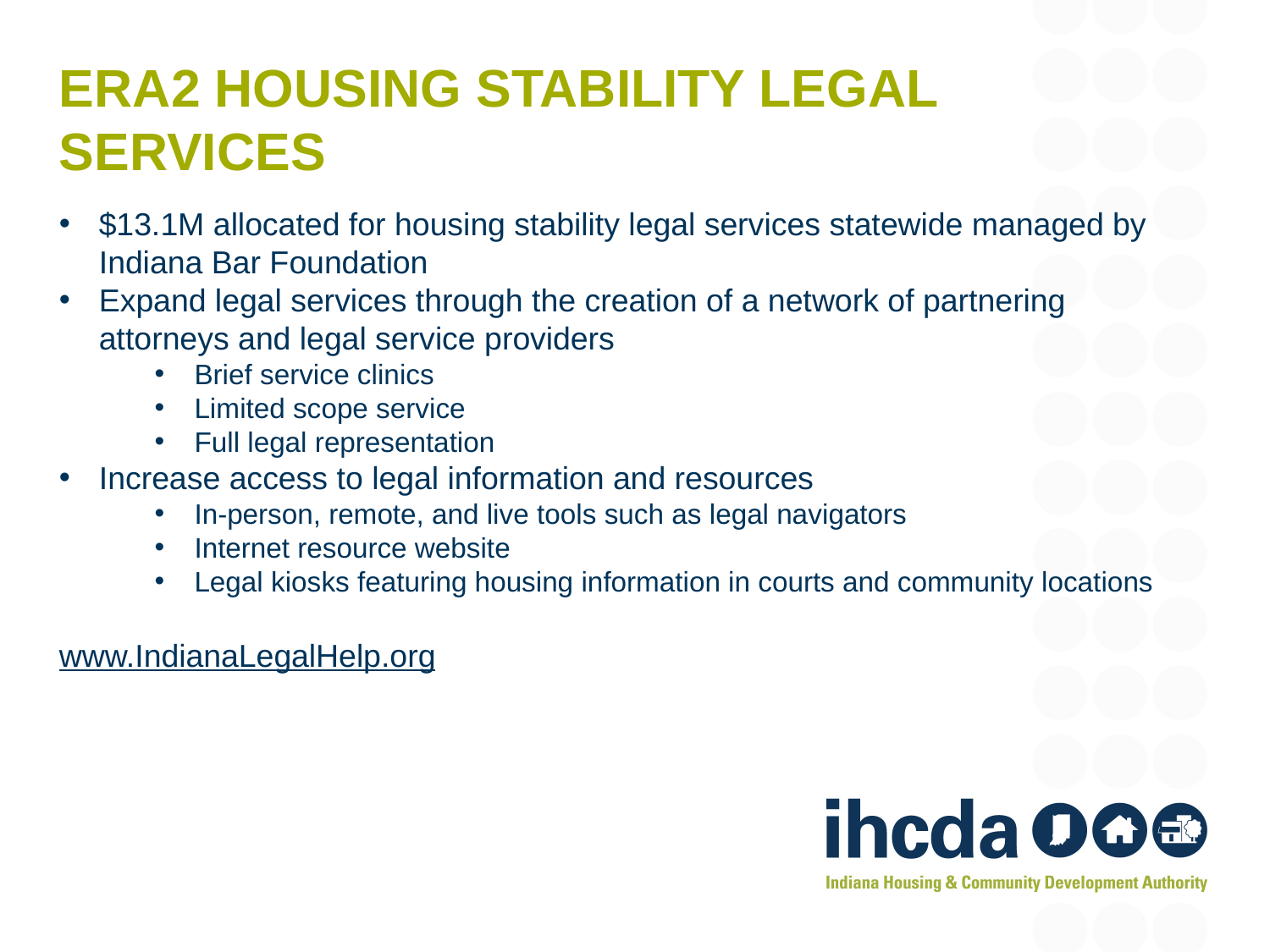

# Era2 housing stability legal services
$13.1M allocated for housing stability legal services statewide managed by Indiana Bar Foundation
Expand legal services through the creation of a network of partnering attorneys and legal service providers
Brief service clinics
Limited scope service
Full legal representation
Increase access to legal information and resources
In-person, remote, and live tools such as legal navigators
Internet resource website
Legal kiosks featuring housing information in courts and community locations

www.IndianaLegalHelp.org